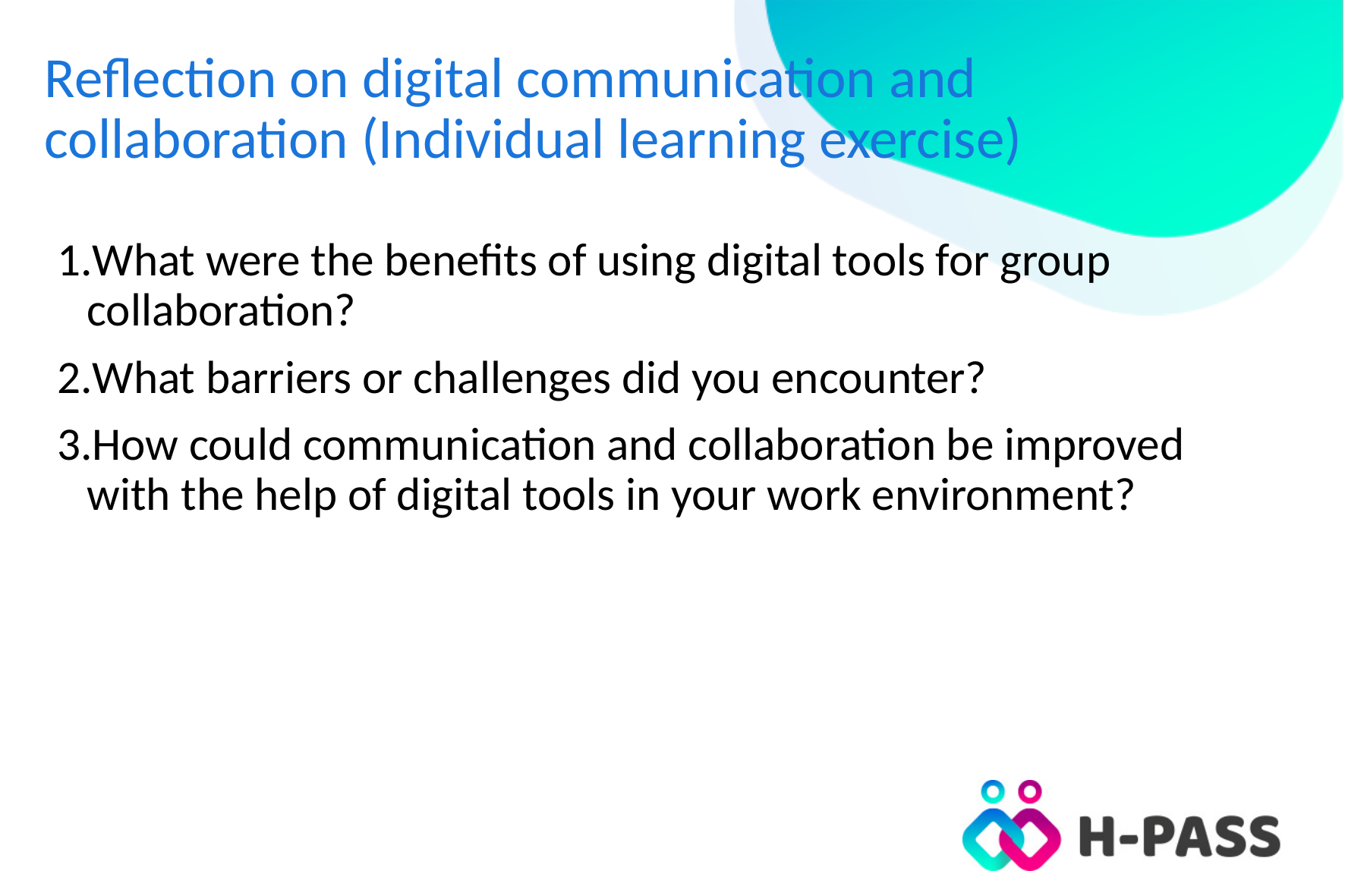

# Reflection on digital communication and collaboration (Individual learning exercise)
What were the benefits of using digital tools for group collaboration?
What barriers or challenges did you encounter?
How could communication and collaboration be improved with the help of digital tools in your work environment?